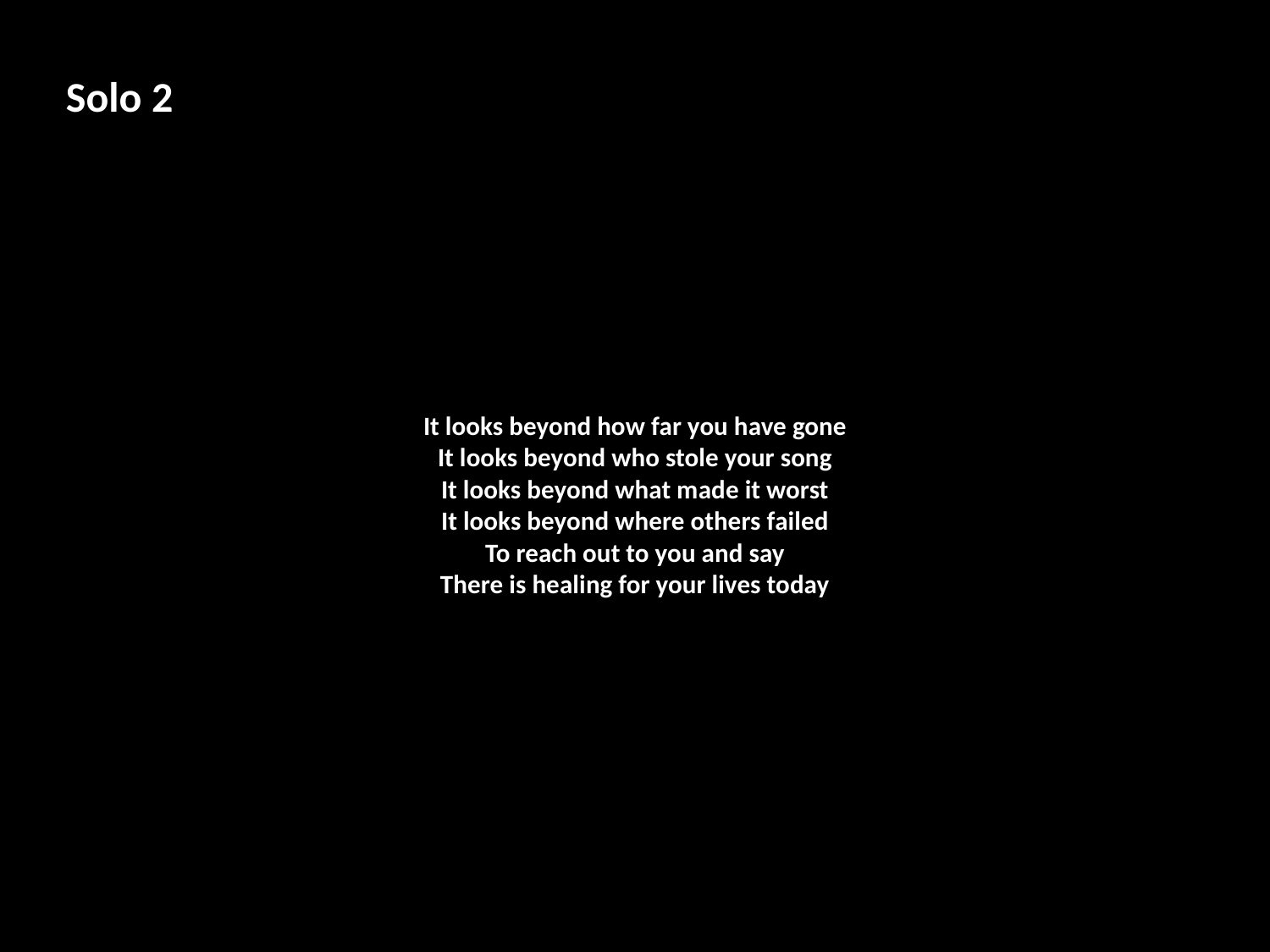

Solo 2
# It looks beyond how far you have gone It looks beyond who stole your song It looks beyond what made it worst It looks beyond where others failed To reach out to you and say There is healing for your lives today